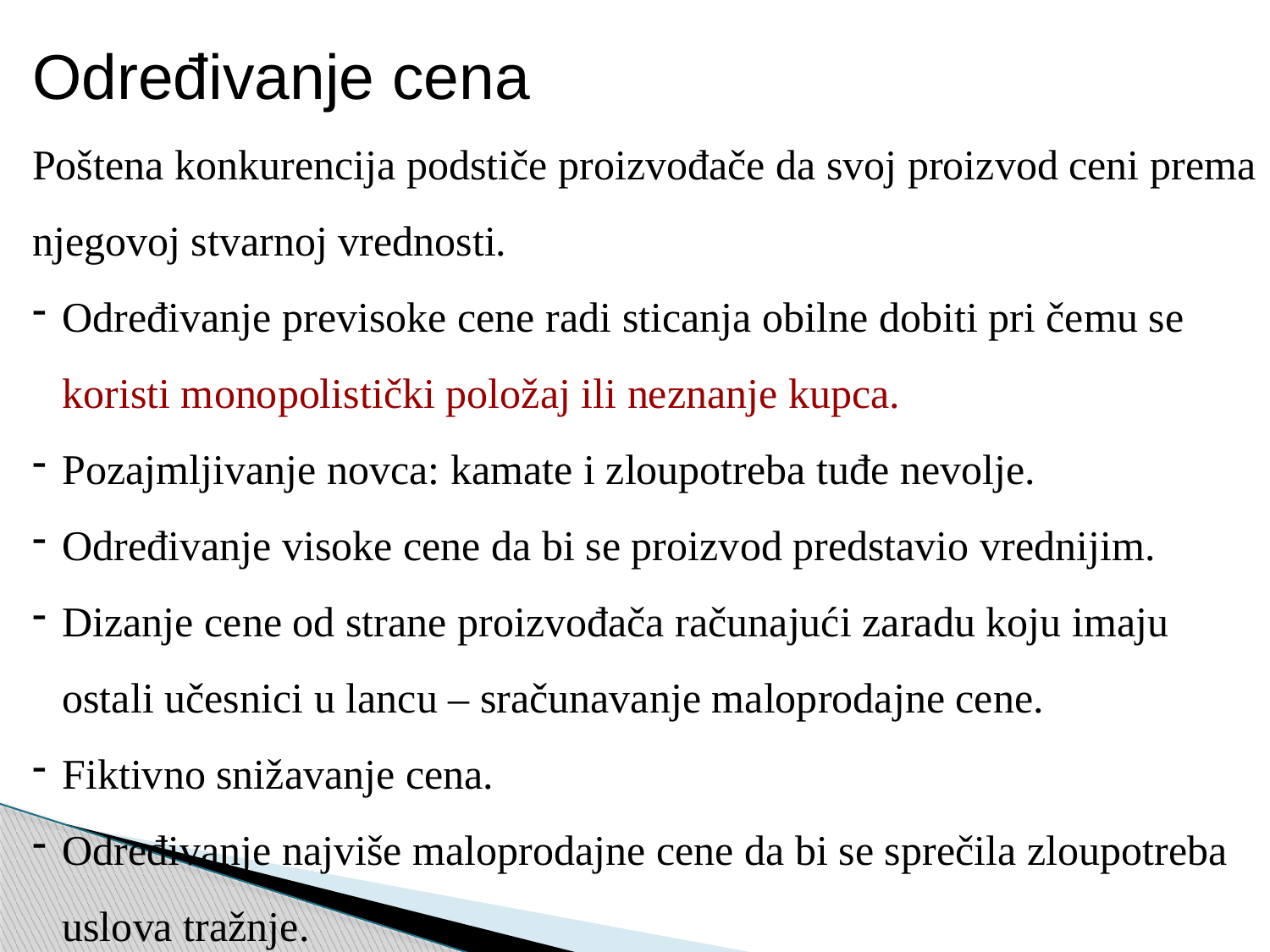

Određivanje cena
Poštena konkurencija podstiče proizvođače da svoj proizvod ceni prema njegovoj stvarnoj vrednosti.
Određivanje previsoke cene radi sticanja obilne dobiti pri čemu se koristi monopolistički položaj ili neznanje kupca.
Pozajmljivanje novca: kamate i zloupotreba tuđe nevolje.
Određivanje visoke cene da bi se proizvod predstavio vrednijim.
Dizanje cene od strane proizvođača računajući zaradu koju imaju ostali učesnici u lancu – sračunavanje maloprodajne cene.
Fiktivno snižavanje cena.
Određivanje najviše maloprodajne cene da bi se sprečila zloupotreba uslova tražnje.